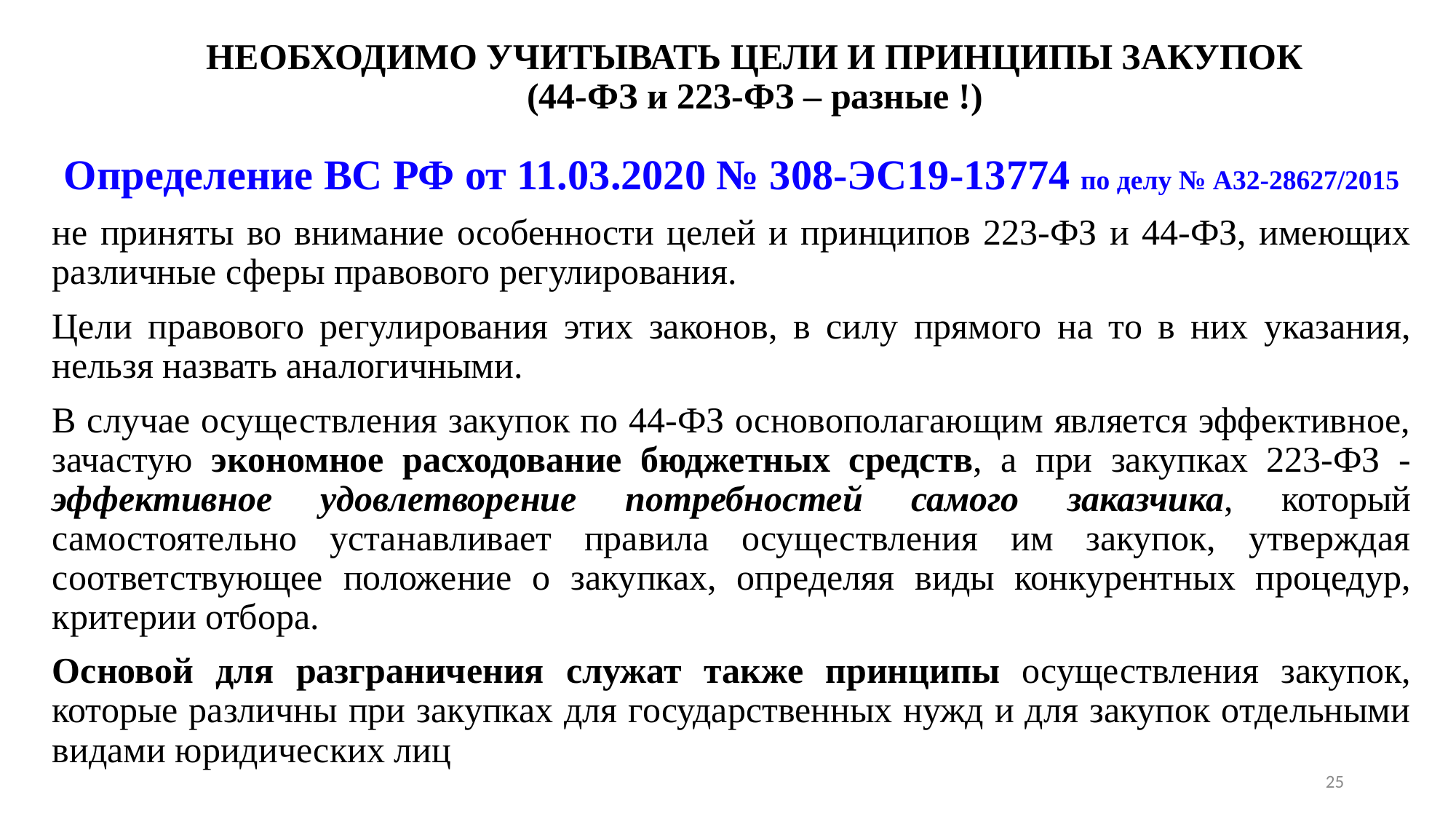

# НЕОБХОДИМО УЧИТЫВАТЬ ЦЕЛИ И ПРИНЦИПЫ ЗАКУПОК (44-ФЗ и 223-ФЗ – разные !)
Определение ВС РФ от 11.03.2020 № 308-ЭС19-13774 по делу № А32-28627/2015
не приняты во внимание особенности целей и принципов 223-ФЗ и 44-ФЗ, имеющих различные сферы правового регулирования.
Цели правового регулирования этих законов, в силу прямого на то в них указания, нельзя назвать аналогичными.
В случае осуществления закупок по 44-ФЗ основополагающим является эффективное, зачастую экономное расходование бюджетных средств, а при закупках 223-ФЗ - эффективное удовлетворение потребностей самого заказчика, который самостоятельно устанавливает правила осуществления им закупок, утверждая соответствующее положение о закупках, определяя виды конкурентных процедур, критерии отбора.
Основой для разграничения служат также принципы осуществления закупок, которые различны при закупках для государственных нужд и для закупок отдельными видами юридических лиц
25